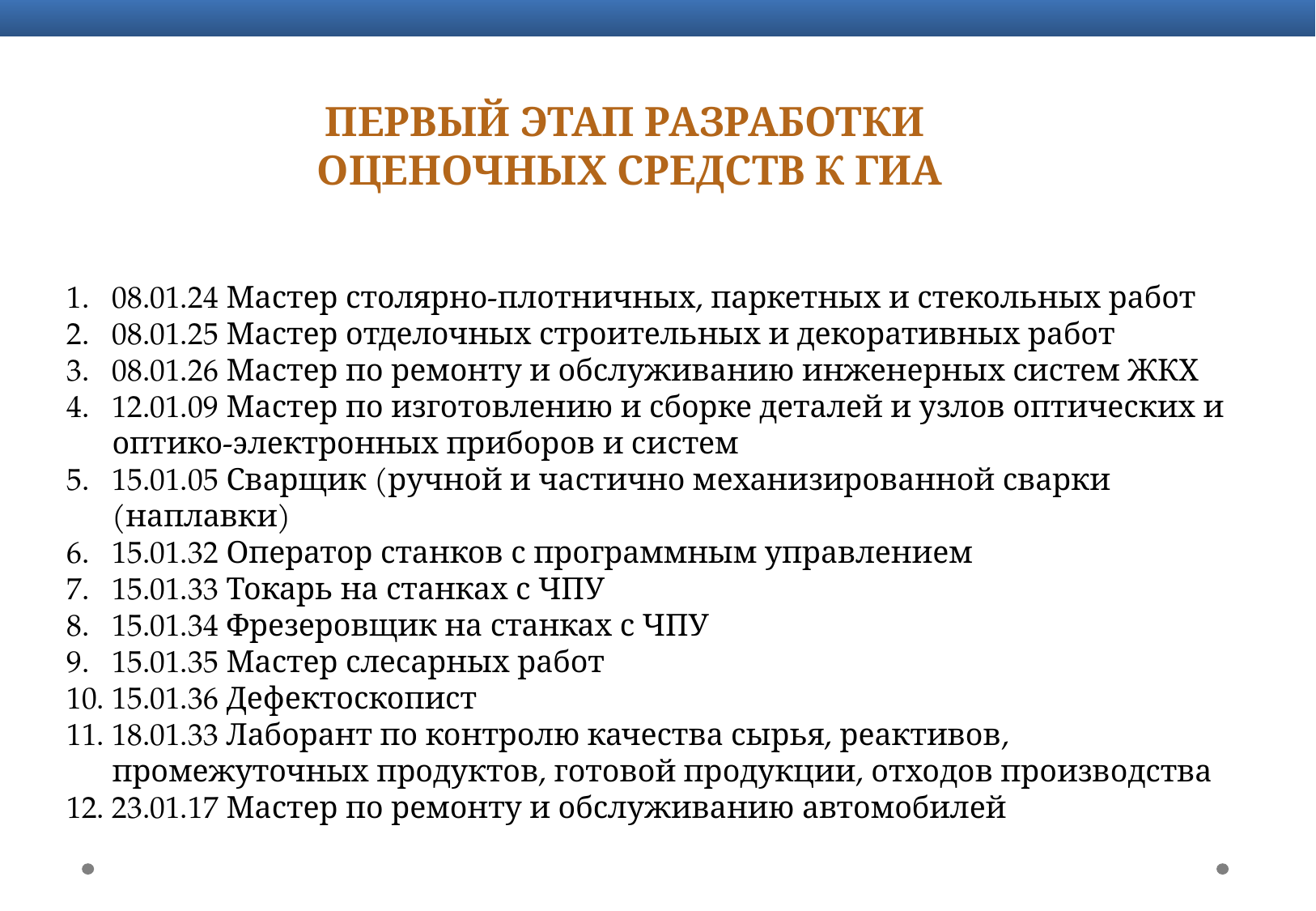

# Первый этап разработки оценочных средств к ГИА

08.01.24 Мастер столярно-плотничных, паркетных и стекольных работ
08.01.25 Мастер отделочных строительных и декоративных работ
08.01.26 Мастер по ремонту и обслуживанию инженерных систем ЖКХ
12.01.09 Мастер по изготовлению и сборке деталей и узлов оптических и оптико-электронных приборов и систем
15.01.05 Сварщик (ручной и частично механизированной сварки (наплавки)
15.01.32 Оператор станков с программным управлением
15.01.33 Токарь на станках с ЧПУ
15.01.34 Фрезеровщик на станках с ЧПУ
15.01.35 Мастер слесарных работ
15.01.36 Дефектоскопист
18.01.33 Лаборант по контролю качества сырья, реактивов, промежуточных продуктов, готовой продукции, отходов производства
23.01.17 Мастер по ремонту и обслуживанию автомобилей